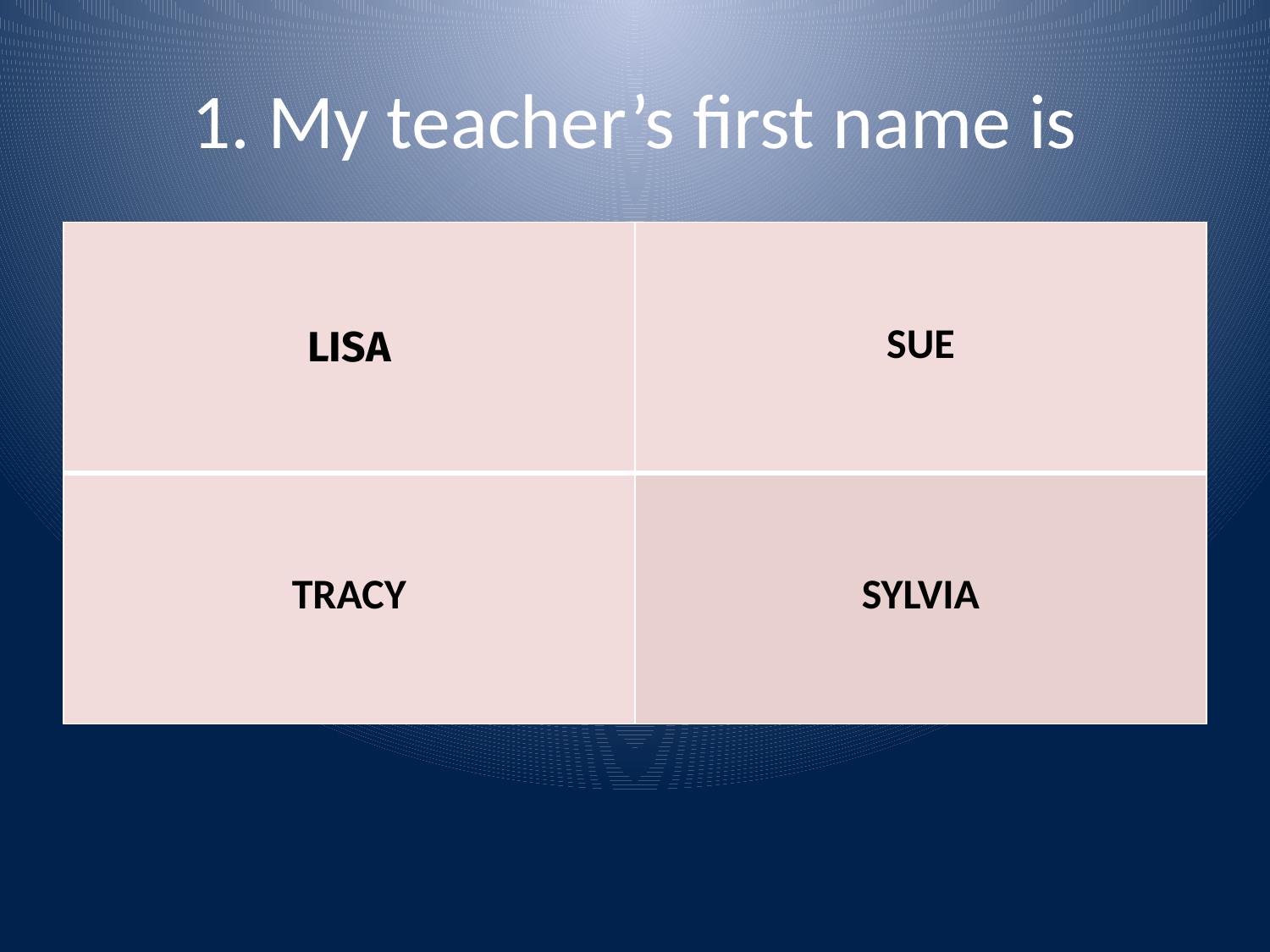

# 1. My teacher’s first name is
| LISA | SUE |
| --- | --- |
| TRACY | SYLVIA |